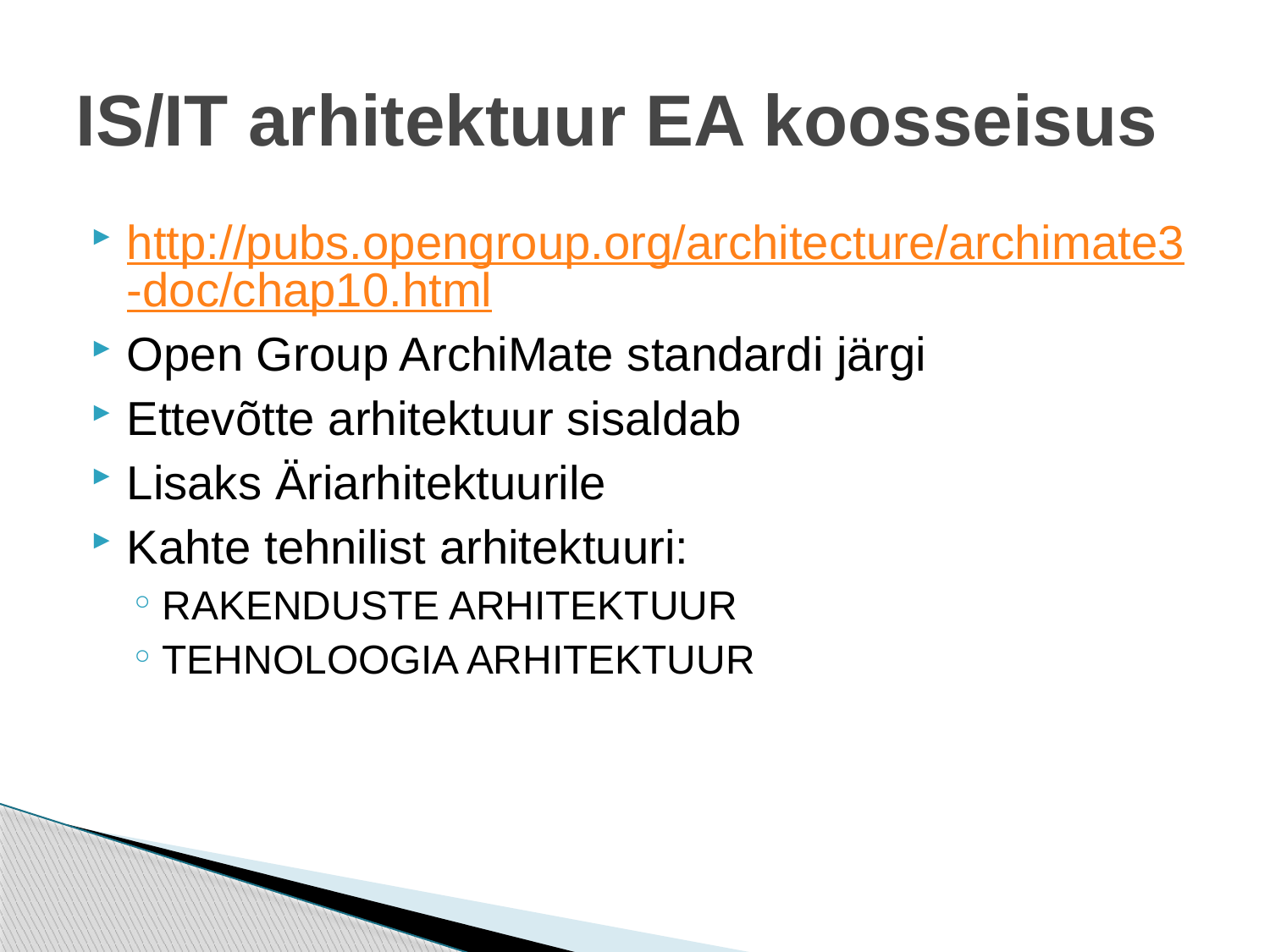

# IS/IT arhitektuur EA koosseisus
http://pubs.opengroup.org/architecture/archimate3-doc/chap10.html
Open Group ArchiMate standardi järgi
Ettevõtte arhitektuur sisaldab
Lisaks Äriarhitektuurile
Kahte tehnilist arhitektuuri:
RAKENDUSTE ARHITEKTUUR
TEHNOLOOGIA ARHITEKTUUR